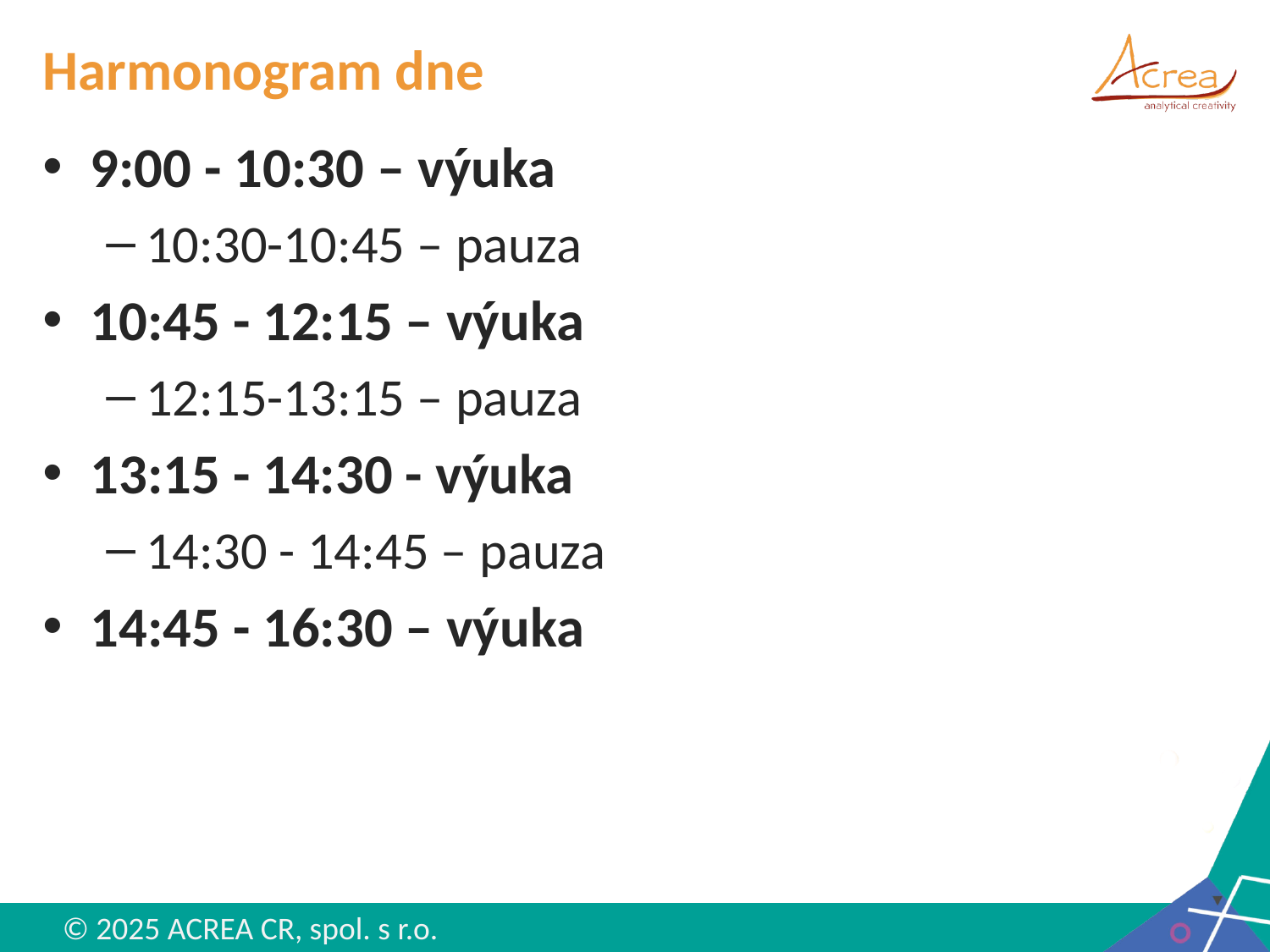

# Harmonogram dne
9:00 - 10:30 – výuka
10:30-10:45 – pauza
10:45 - 12:15 – výuka
12:15-13:15 – pauza
13:15 - 14:30 - výuka
14:30 - 14:45 – pauza
14:45 - 16:30 – výuka